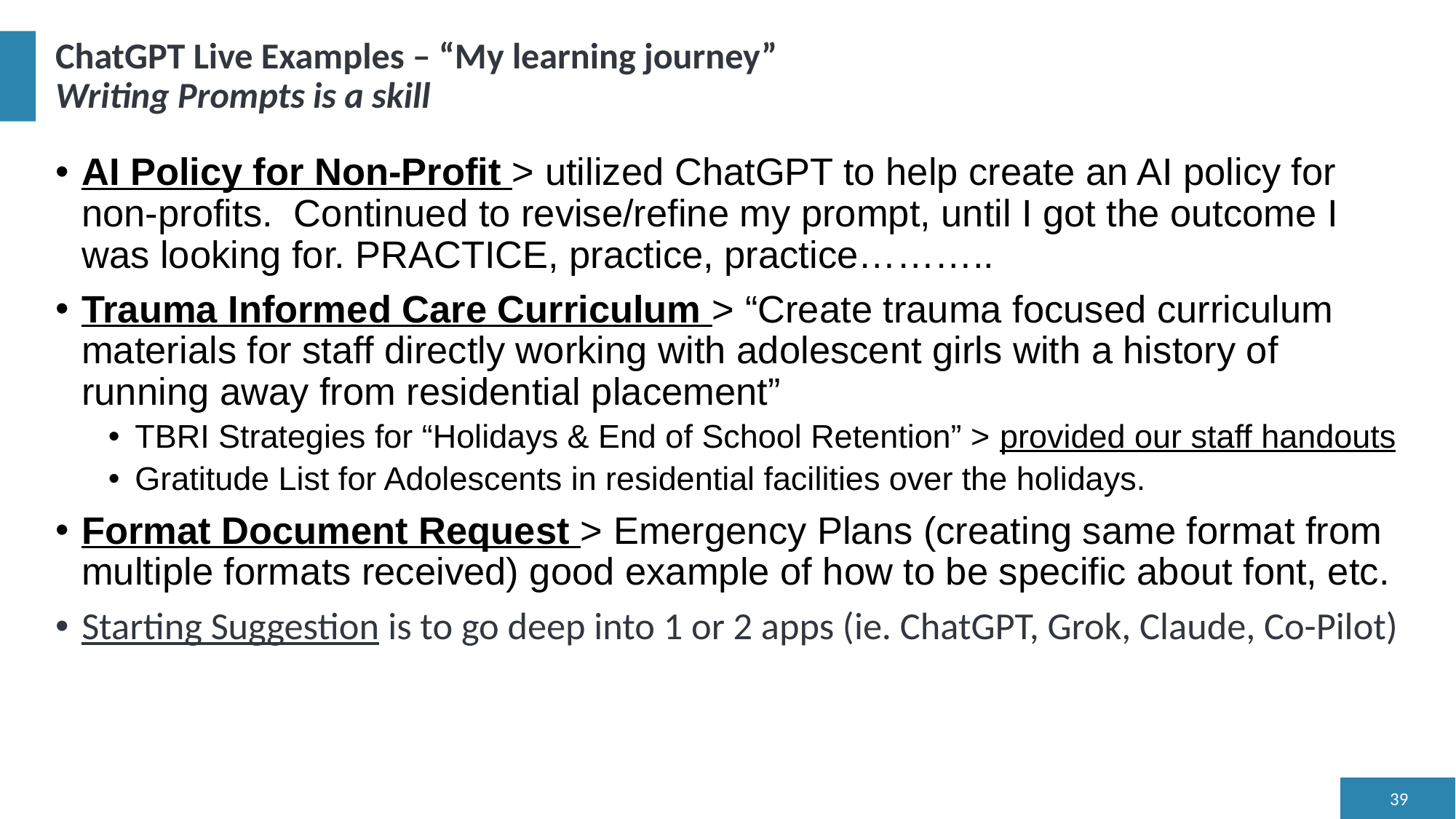

# ChatGPT Live Examples – “My learning journey” Writing Prompts is a skill
AI Policy for Non-Profit > utilized ChatGPT to help create an AI policy for non-profits.  Continued to revise/refine my prompt, until I got the outcome I was looking for. PRACTICE, practice, practice………..
Trauma Informed Care Curriculum > “Create trauma focused curriculum materials for staff directly working with adolescent girls with a history of running away from residential placement”
TBRI Strategies for “Holidays & End of School Retention” > provided our staff handouts
Gratitude List for Adolescents in residential facilities over the holidays.
Format Document Request > Emergency Plans (creating same format from multiple formats received) good example of how to be specific about font, etc.
Starting Suggestion is to go deep into 1 or 2 apps (ie. ChatGPT, Grok, Claude, Co-Pilot)
39